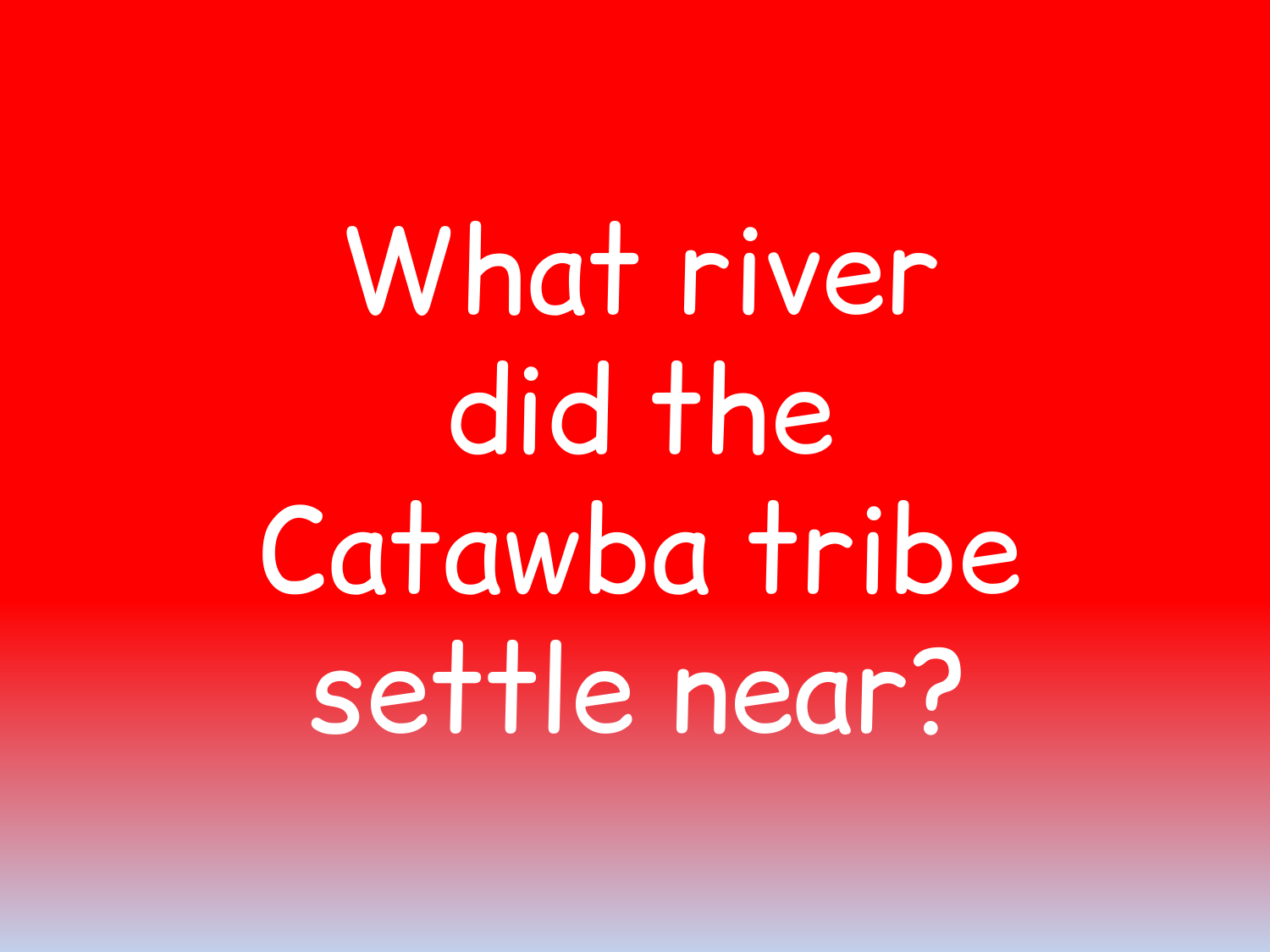

What river did the Catawba tribe settle near?